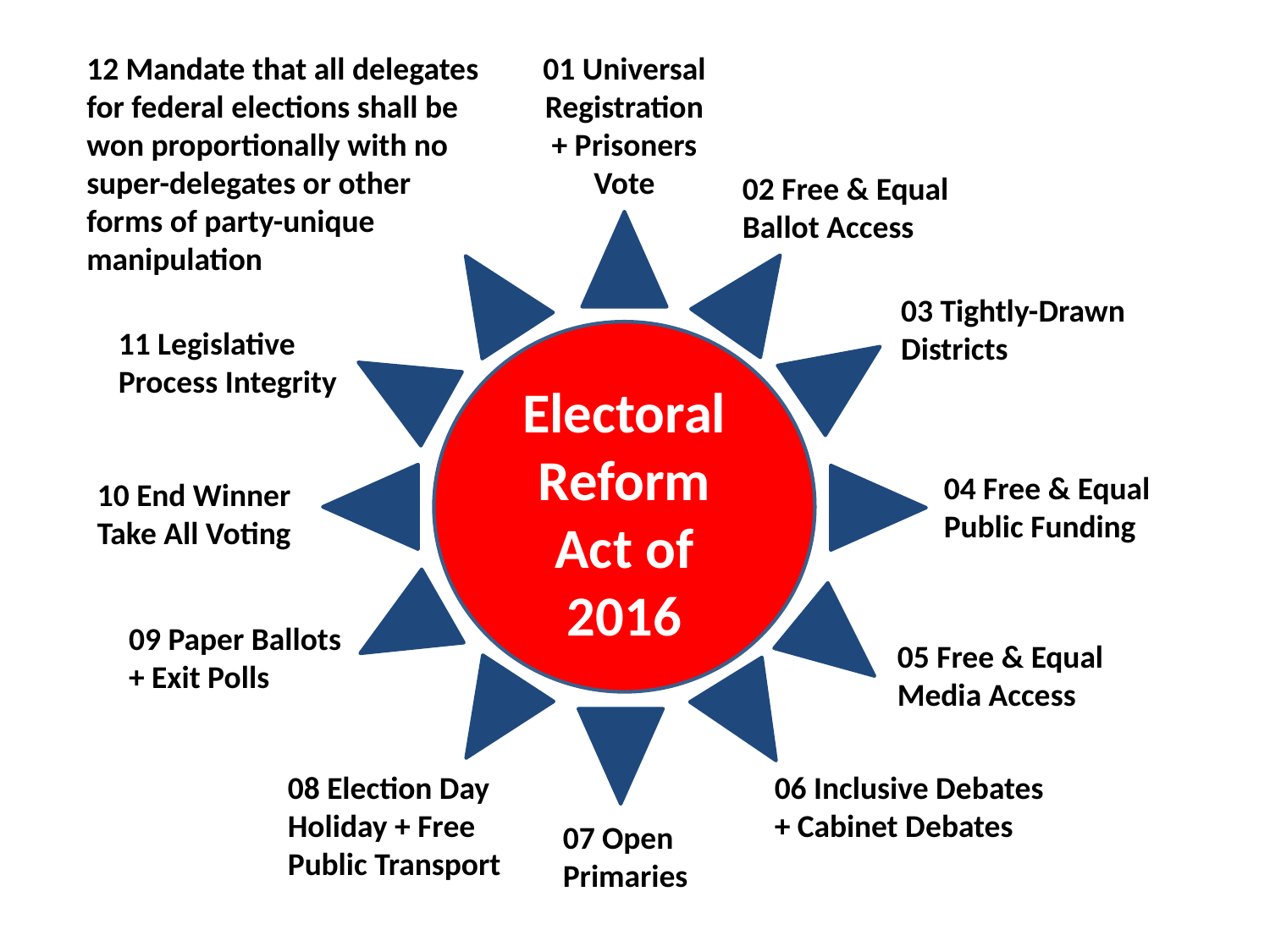

12 Mandate that all delegates for federal elections shall be won proportionally with no super-delegates or other forms of party-unique manipulation
01 Universal Registration + Prisoners Vote
02 Free & Equal Ballot Access

03 Tightly-Drawn Districts
11 Legislative Process Integrity

Electoral Reform Act of 2016

04 Free & Equal Public Funding
10 End Winner Take All Voting

09 Paper Ballots + Exit Polls
05 Free & Equal Media Access

08 Election Day Holiday + Free Public Transport
06 Inclusive Debates + Cabinet Debates
07 Open Primaries